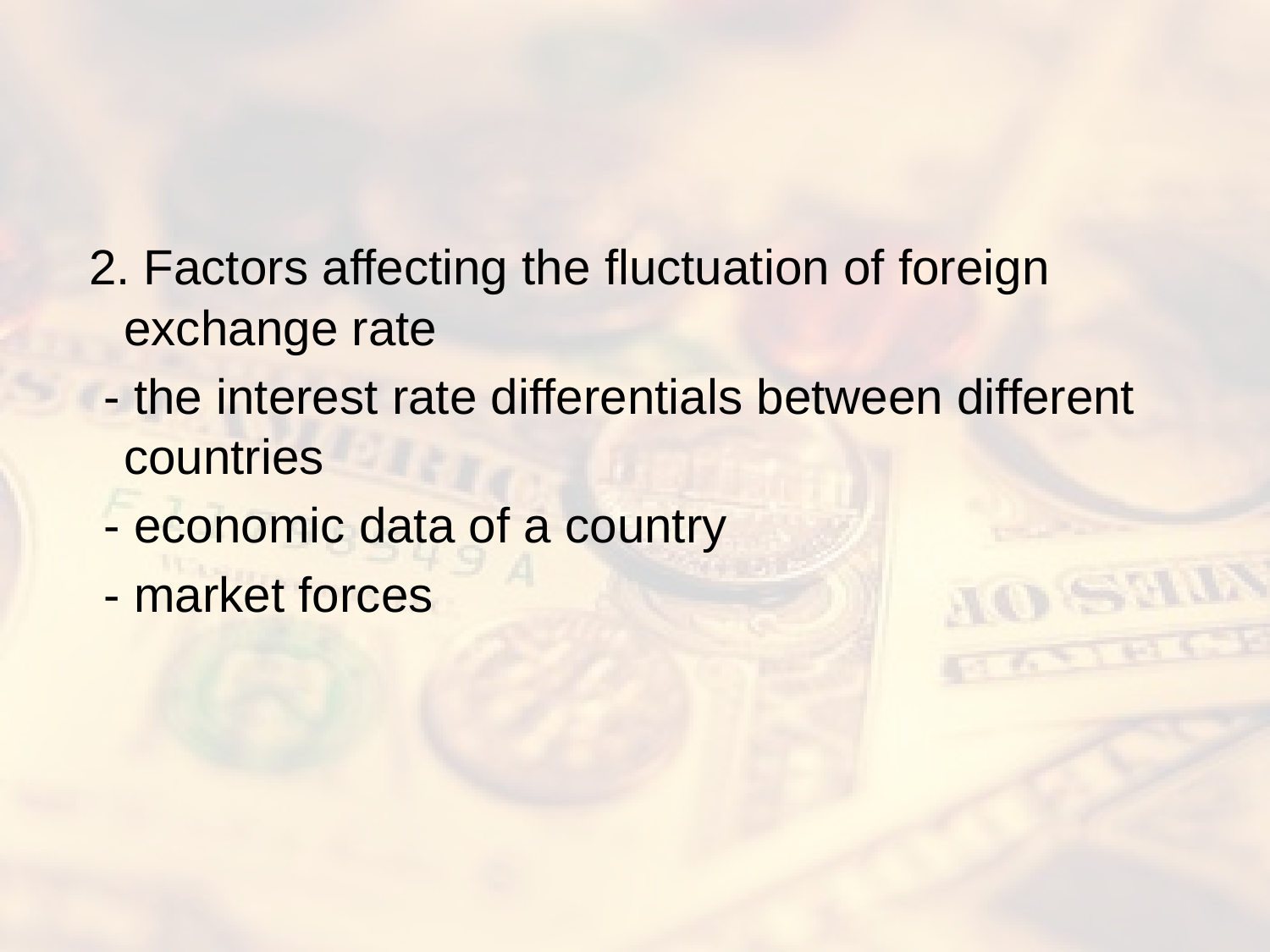

#
 2. Factors affecting the fluctuation of foreign exchange rate
  - the interest rate differentials between different countries
  - economic data of a country
  - market forces